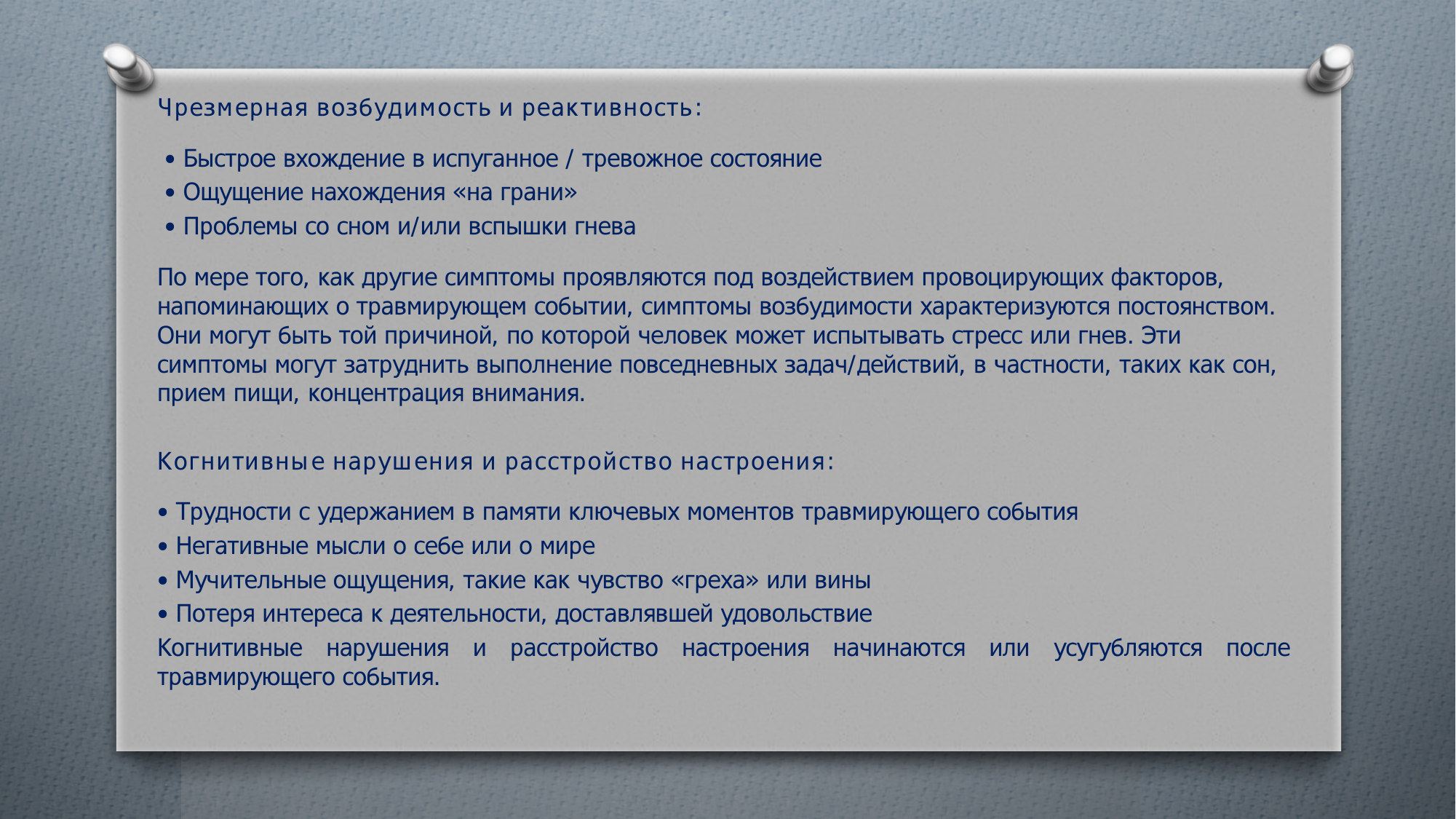

Чрезмерная возбудимость и реактивность:

 • Быстрое вхождение в испуганное / тревожное состояние
 • Ощущение нахождения «на грани»
 • Проблемы со сном и/или вспышки гнева

По мере того, как другие симптомы проявляются под воздействием провоцирующих факторов, напоминающих о травмирующем событии, симптомы возбудимости характеризуются постоянством. Они могут быть той причиной, по которой человек может испытывать стресс или гнев. Эти симптомы могут затруднить выполнение повседневных задач/действий, в частности, таких как сон, прием пищи, концентрация внимания.

Когнитивные нарушения и расстройство настроения:

• Трудности с удержанием в памяти ключевых моментов травмирующего события
• Негативные мысли о себе или о мире
• Мучительные ощущения, такие как чувство «греха» или вины
• Потеря интереса к деятельности, доставлявшей удовольствие
Когнитивные нарушения и расстройство настроения начинаются или усугубляются после травмирующего события.